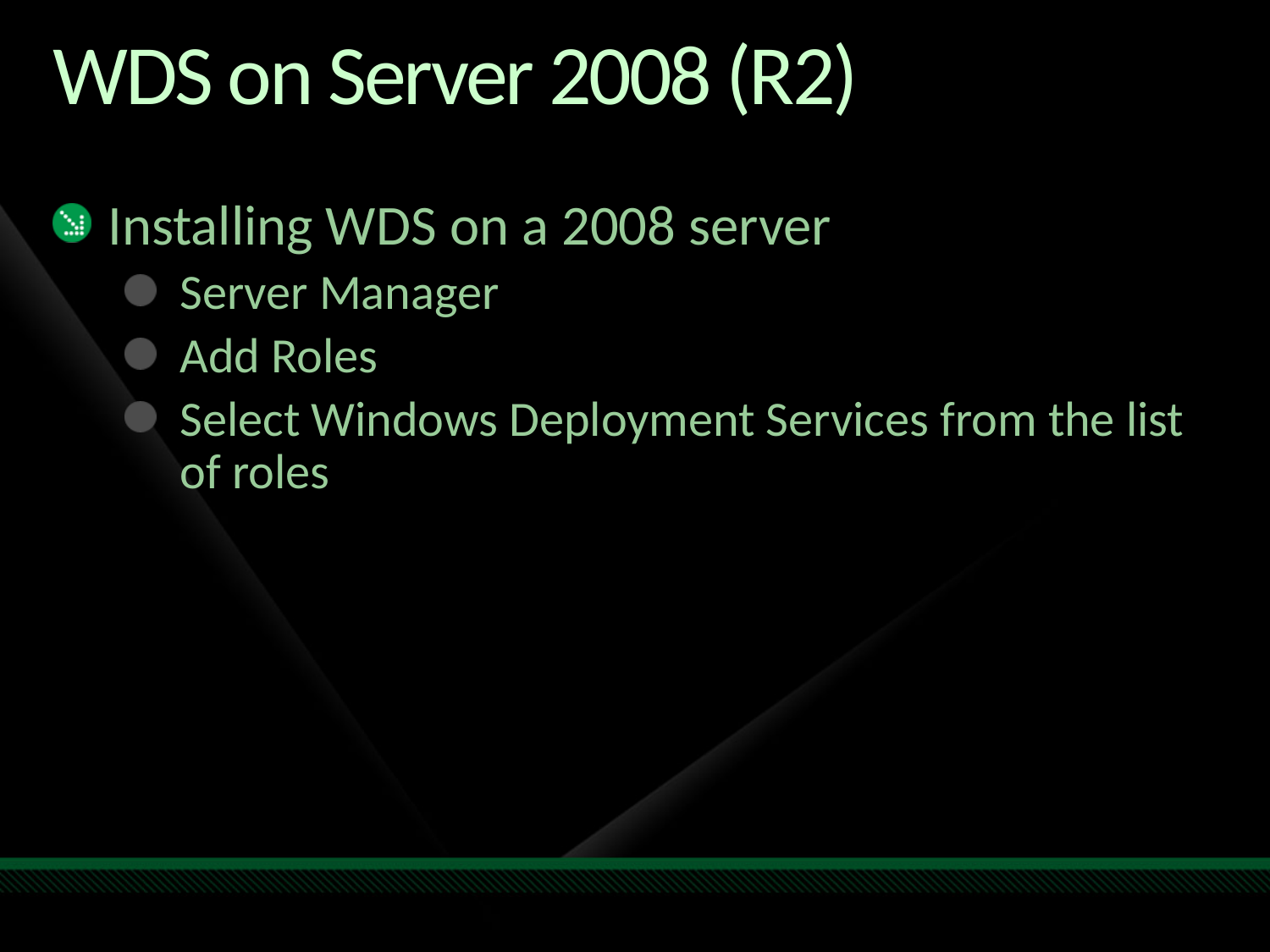

# WDS on Server 2008 (R2)
Installing WDS on a 2008 server
Server Manager
Add Roles
Select Windows Deployment Services from the list of roles